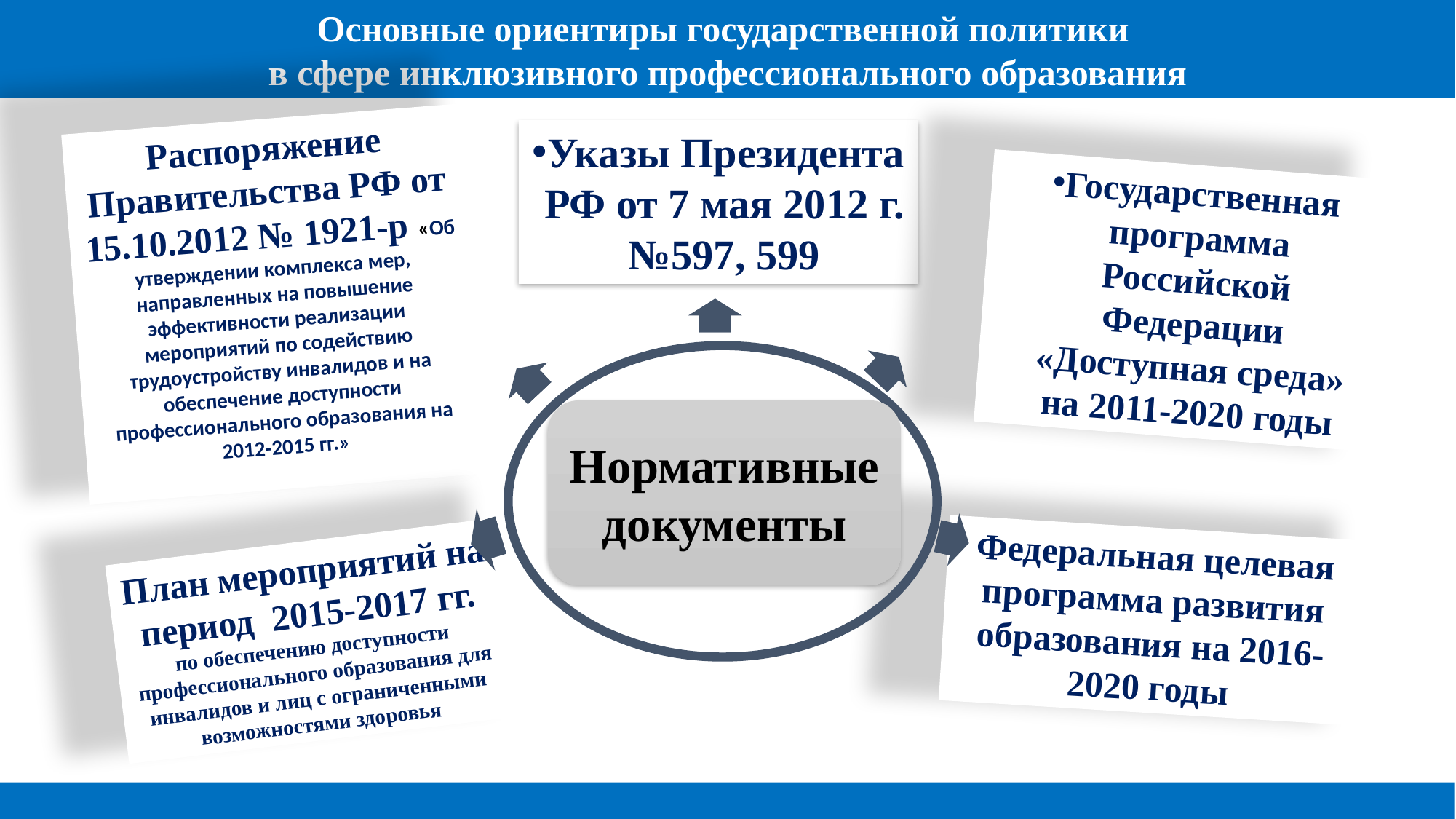

Основные ориентиры государственной политики
в сфере инклюзивного профессионального образования
Распоряжение Правительства РФ от 15.10.2012 № 1921-р «Об утверждении комплекса мер, направленных на повышение эффективности реализации мероприятий по содействию трудоустройству инвалидов и на обеспечение доступности профессионального образования на 2012-2015 гг.»

Указы Президента РФ от 7 мая 2012 г. №597, 599
Государственная программа Российской Федерации «Доступная среда» на 2011-2020 годы

Нормативные документы

Федеральная целевая программа развития образования на 2016-2020 годы
План мероприятий на  период  2015-2017 гг.
по обеспечению доступности профессионального образования для инвалидов и лиц с ограниченными возможностями здоровья